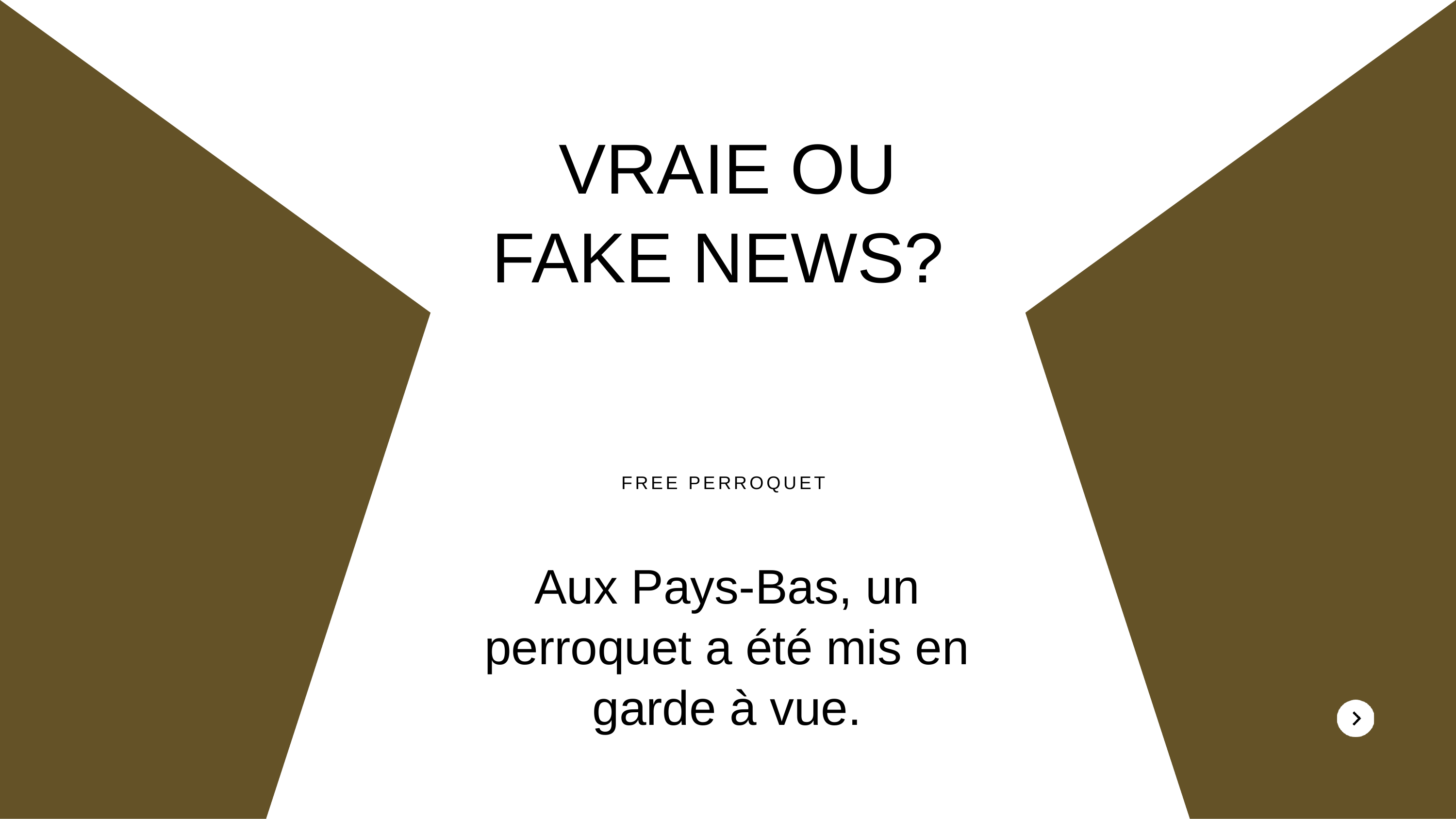

VRAIE OU FAKE NEWS?
FREE PERROQUET

Aux Pays-Bas, un perroquet a été mis en garde à vue.